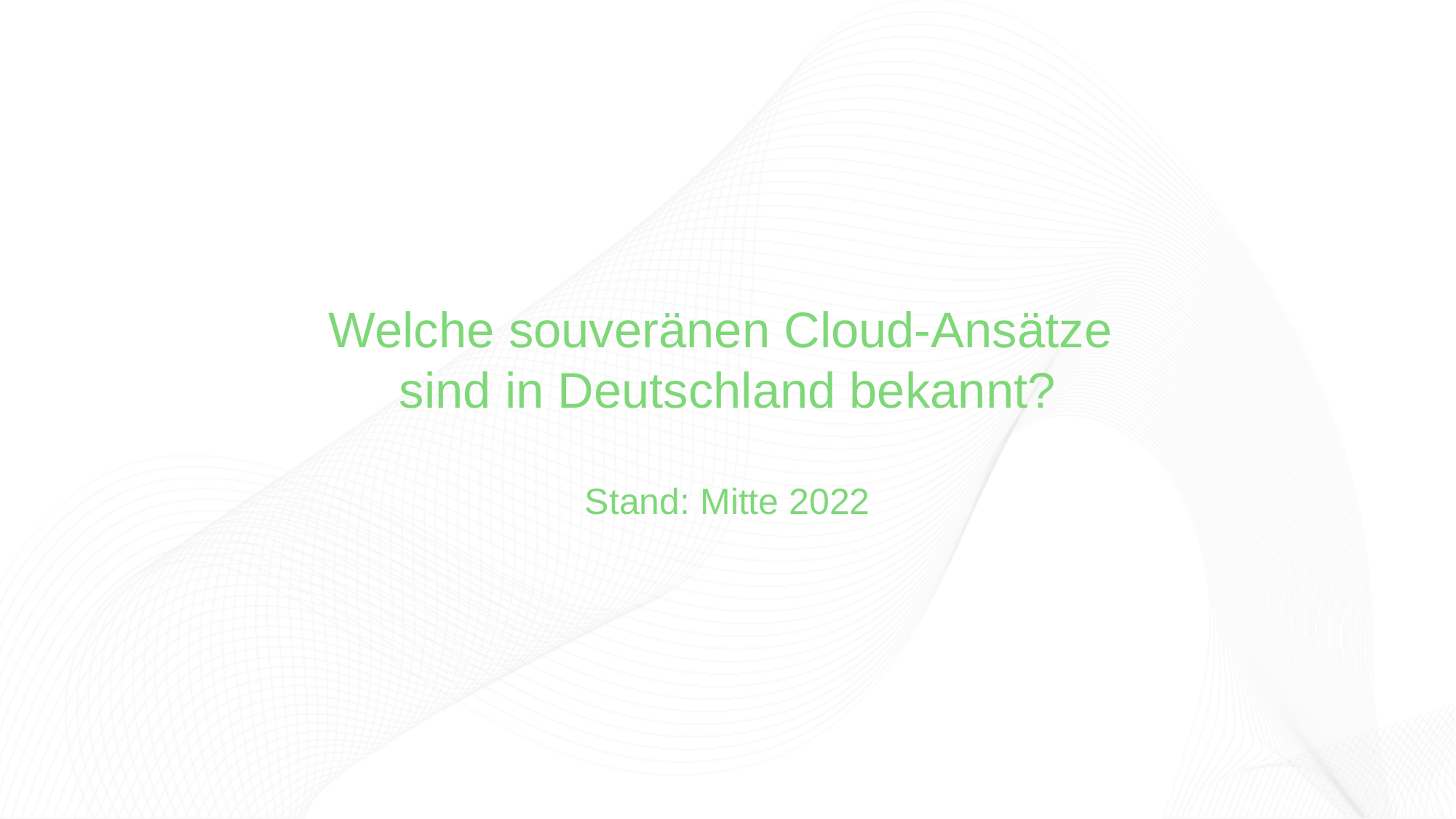

# Welche souveränen Cloud-Ansätze sind in Deutschland bekannt? Stand: Mitte 2022